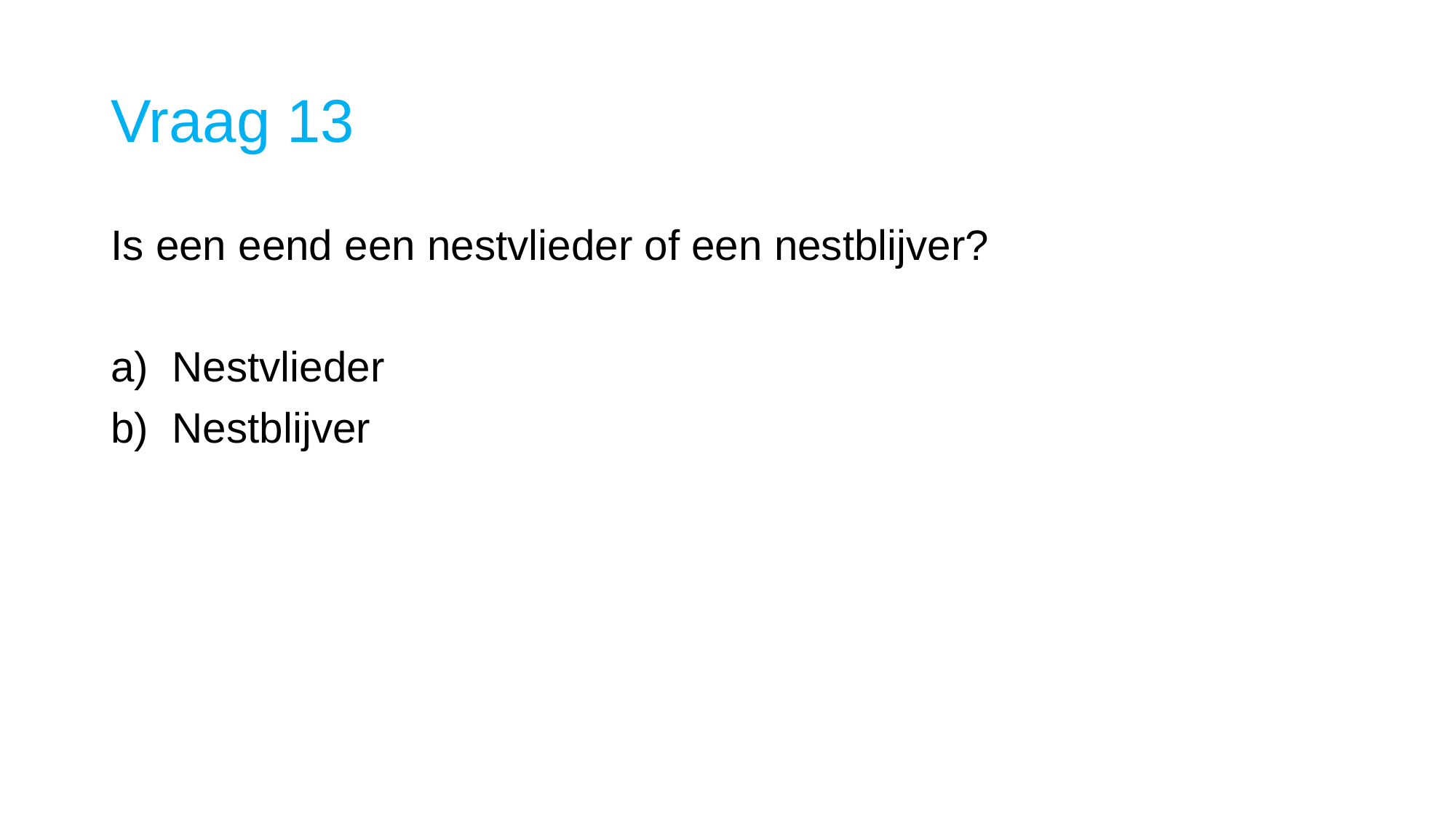

# Vraag 13
Is een eend een nestvlieder of een nestblijver?

Nestvlieder
Nestblijver